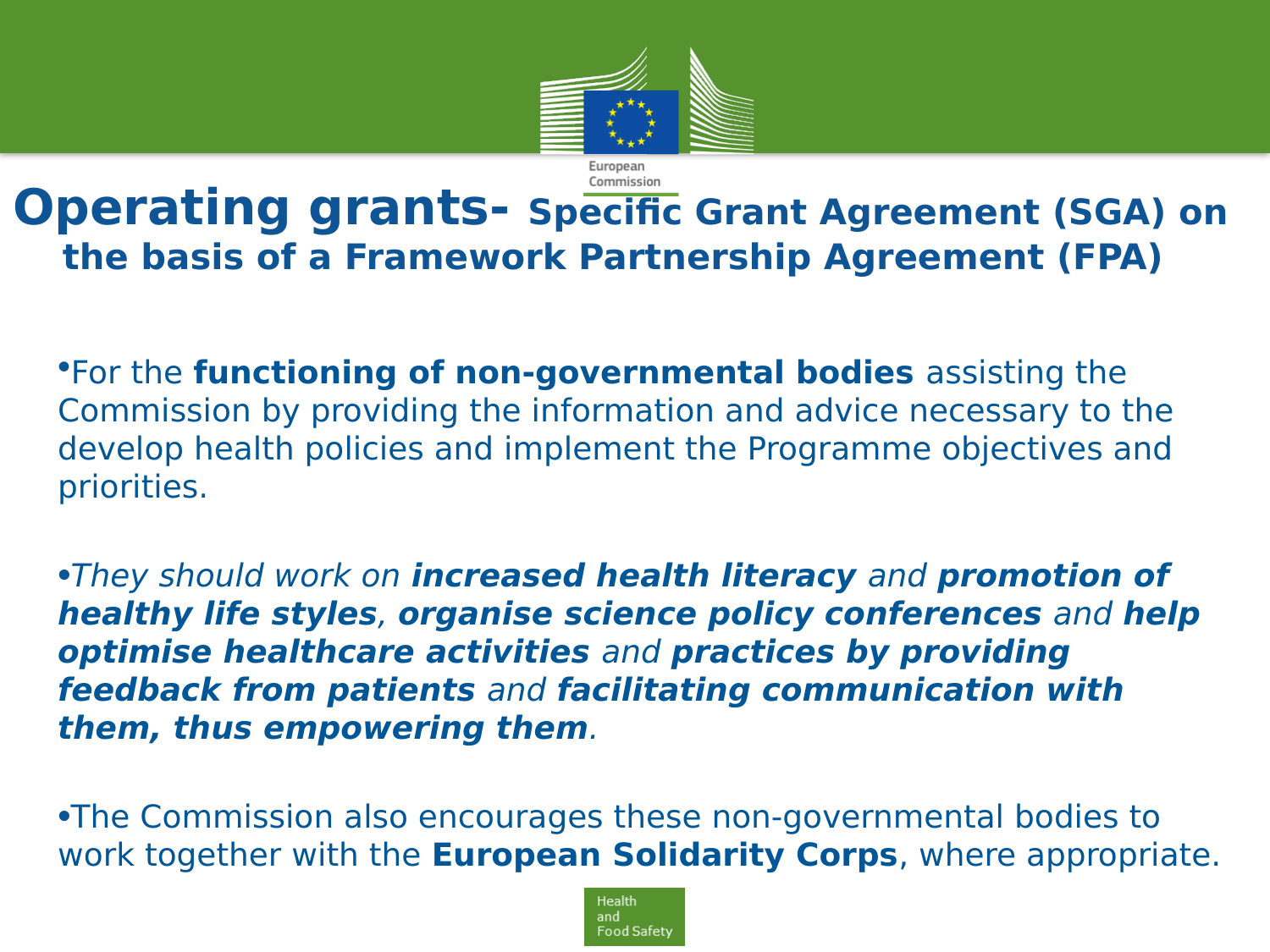

# Operating grants- Specific Grant Agreement (SGA) on the basis of a Framework Partnership Agreement (FPA)
For the functioning of non-governmental bodies assisting the Commission by providing the information and advice necessary to the develop health policies and implement the Programme objectives and priorities.

They should work on increased health literacy and promotion of healthy life styles, organise science policy conferences and help optimise healthcare activities and practices by providing feedback from patients and facilitating communication with them, thus empowering them.

The Commission also encourages these non-governmental bodies to work together with the European Solidarity Corps, where appropriate.